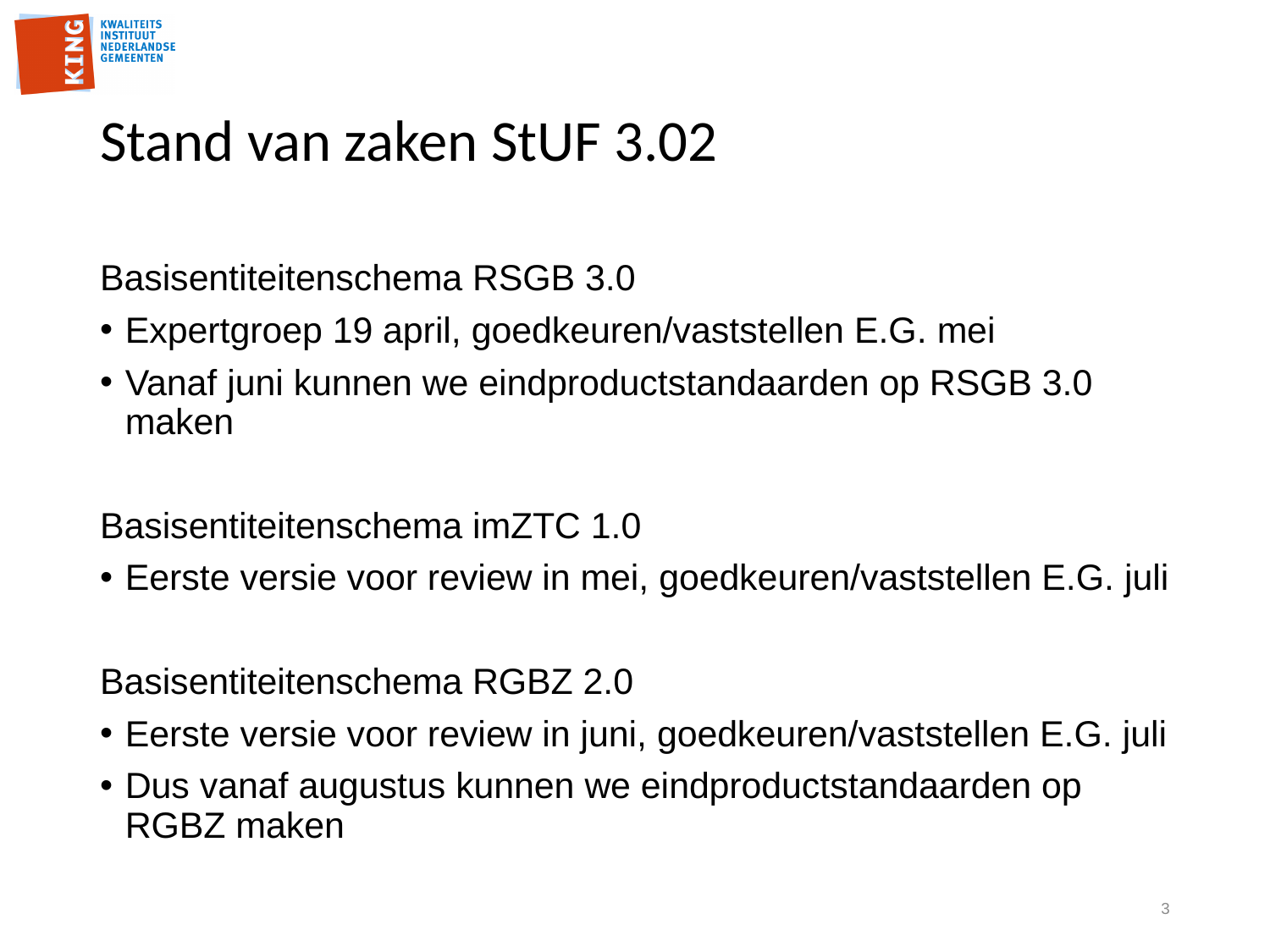

# Stand van zaken StUF 3.02
Basisentiteitenschema RSGB 3.0
Expertgroep 19 april, goedkeuren/vaststellen E.G. mei
Vanaf juni kunnen we eindproductstandaarden op RSGB 3.0 maken

Basisentiteitenschema imZTC 1.0
Eerste versie voor review in mei, goedkeuren/vaststellen E.G. juli

Basisentiteitenschema RGBZ 2.0
Eerste versie voor review in juni, goedkeuren/vaststellen E.G. juli
Dus vanaf augustus kunnen we eindproductstandaarden op RGBZ maken
3